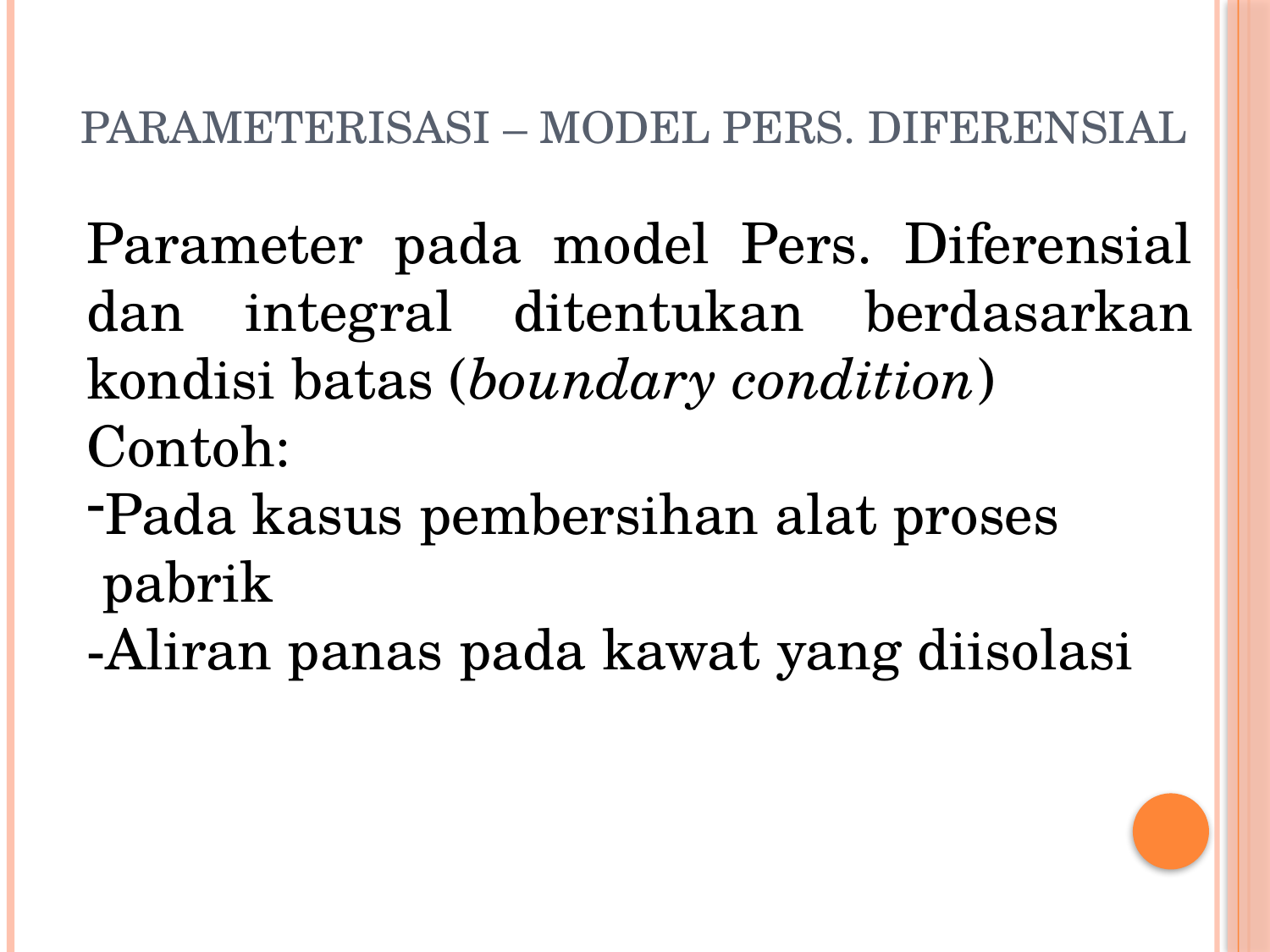

# Parameterisasi – Model Pers. Diferensial
Parameter pada model Pers. Diferensial dan integral ditentukan berdasarkan kondisi batas (boundary condition)
Contoh:
Pada kasus pembersihan alat proses
 pabrik
-Aliran panas pada kawat yang diisolasi